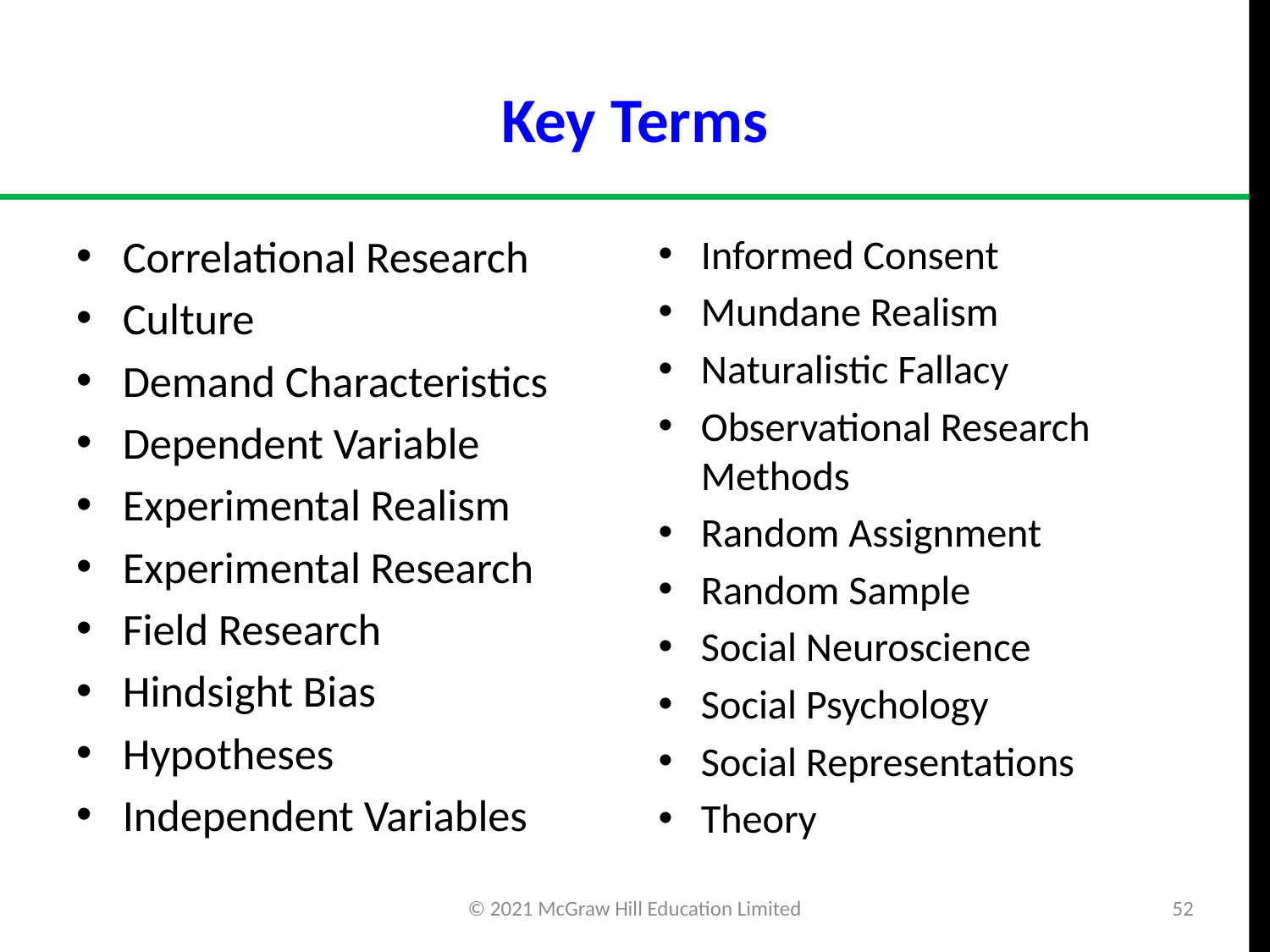

# Key Terms
Correlational Research
Culture
Demand Characteristics
Dependent Variable
Experimental Realism
Experimental Research
Field Research
Hindsight Bias
Hypotheses
Independent Variables

Informed Consent
Mundane Realism
Naturalistic Fallacy
Observational Research Methods
Random Assignment
Random Sample
Social Neuroscience
Social Psychology
Social Representations
Theory

© 2021 McGraw Hill Education Limited
52